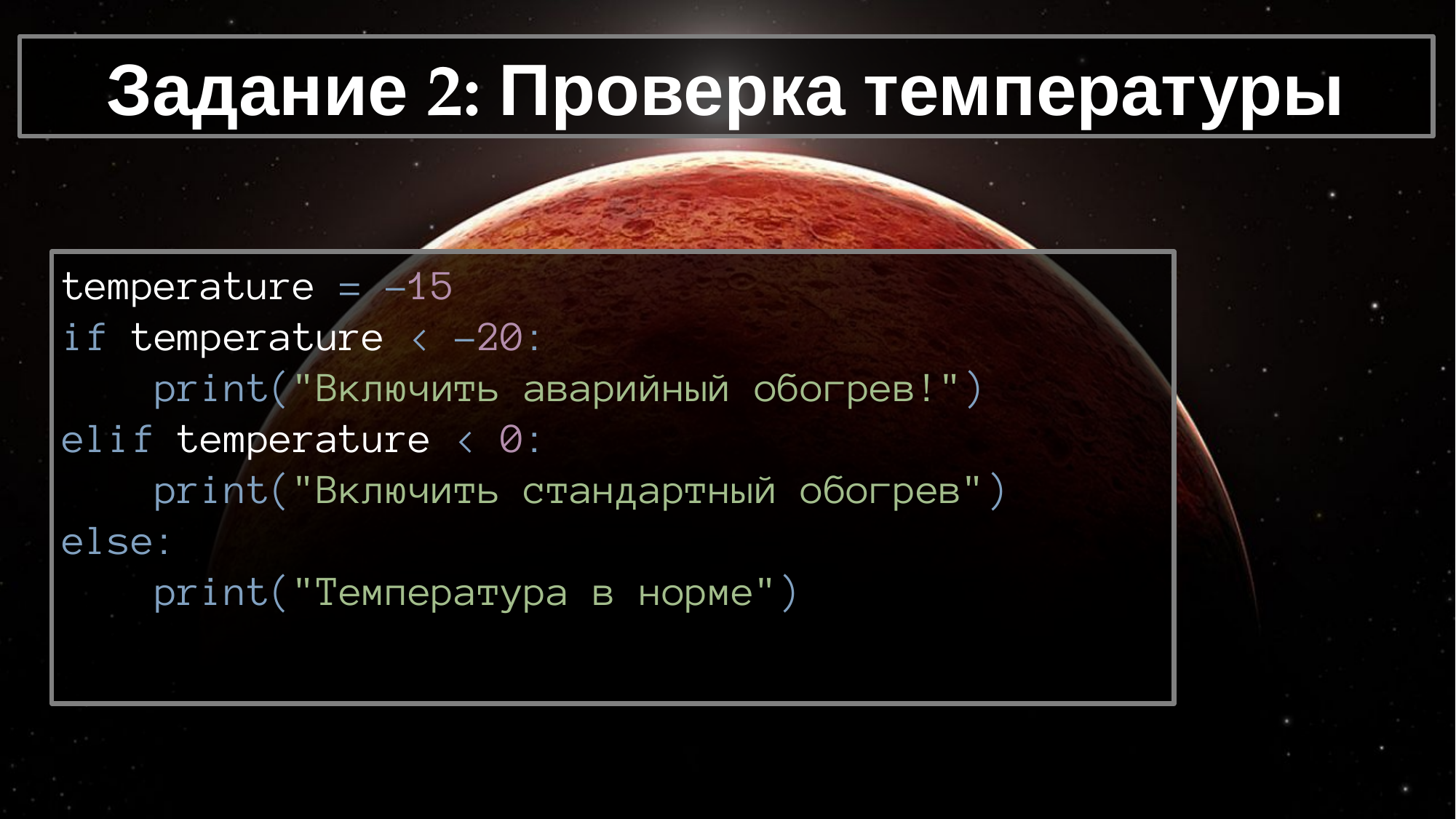

# Задание 2: Проверка температуры
temperature = -15
if temperature < -20:
    print("Включить аварийный обогрев!")
elif temperature < 0:
    print("Включить стандартный обогрев")
else:
    print("Температура в норме")